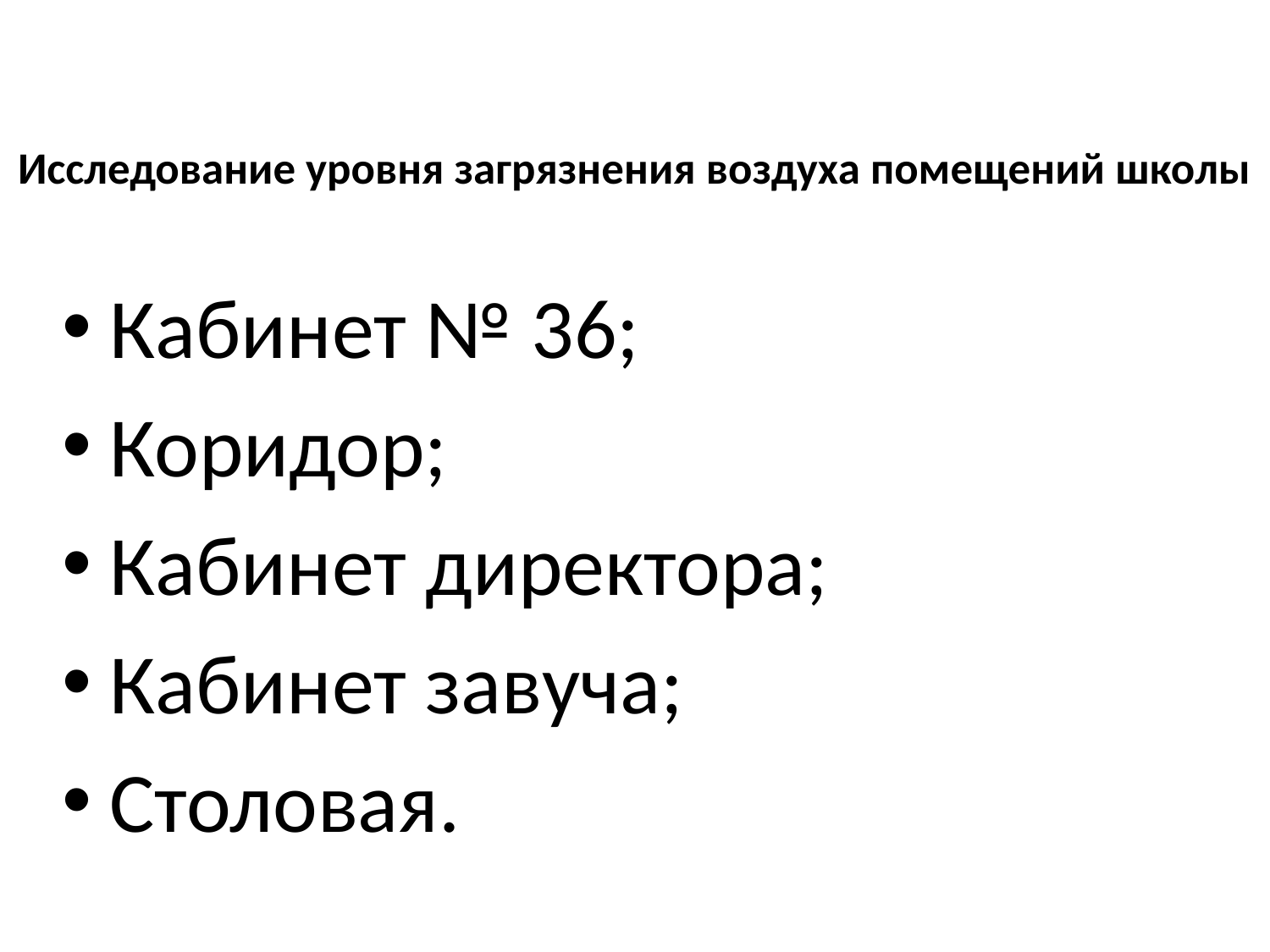

# Исследование уровня загрязнения воздуха помещений школы
Кабинет № 36;
Коридор;
Кабинет директора;
Кабинет завуча;
Столовая.